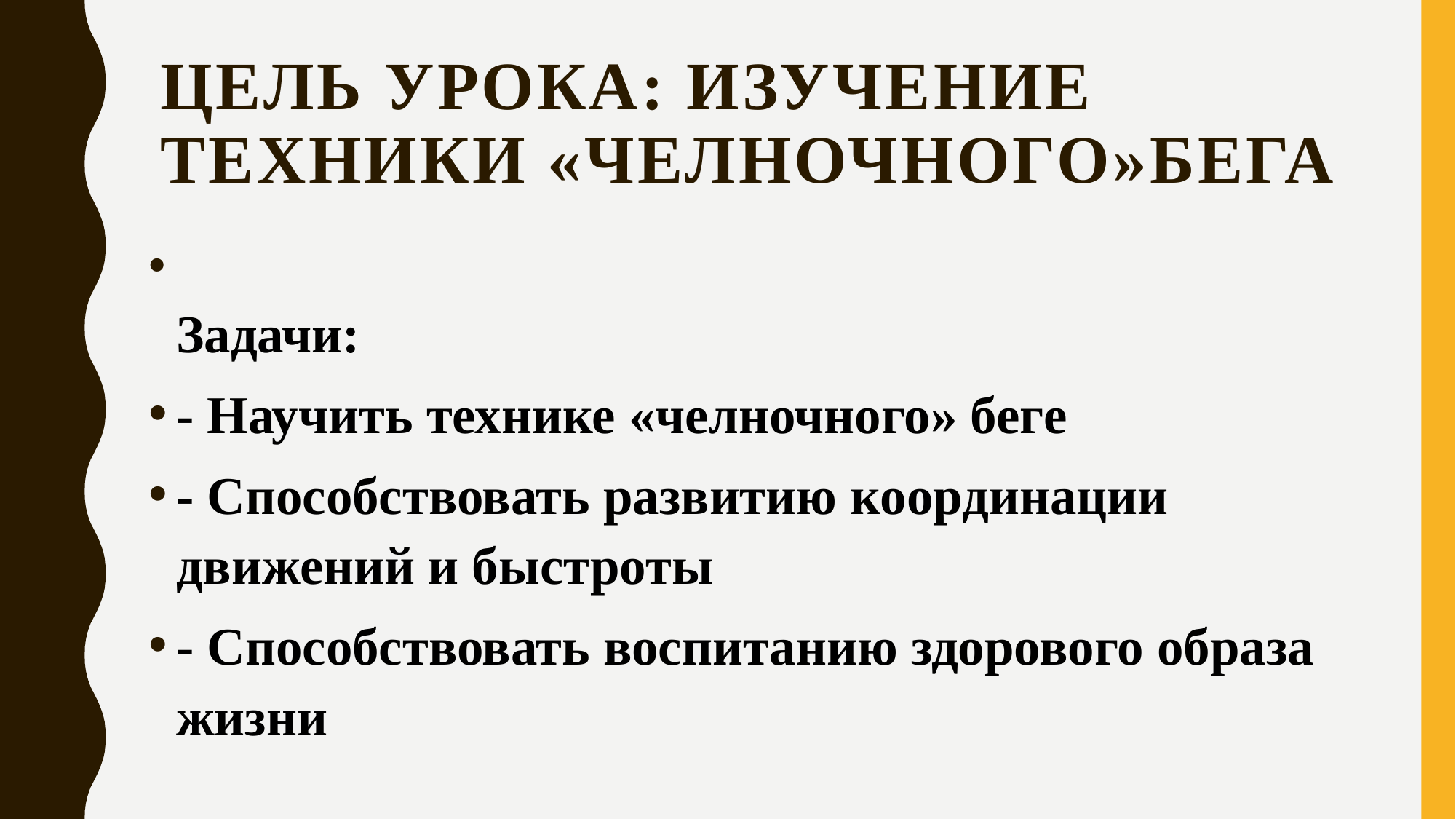

# Цель урока: изучение техники «челночного»бега
Задачи:
- Научить технике «челночного» беге
- Способствовать развитию координации движений и быстроты
- Способствовать воспитанию здорового образа жизни